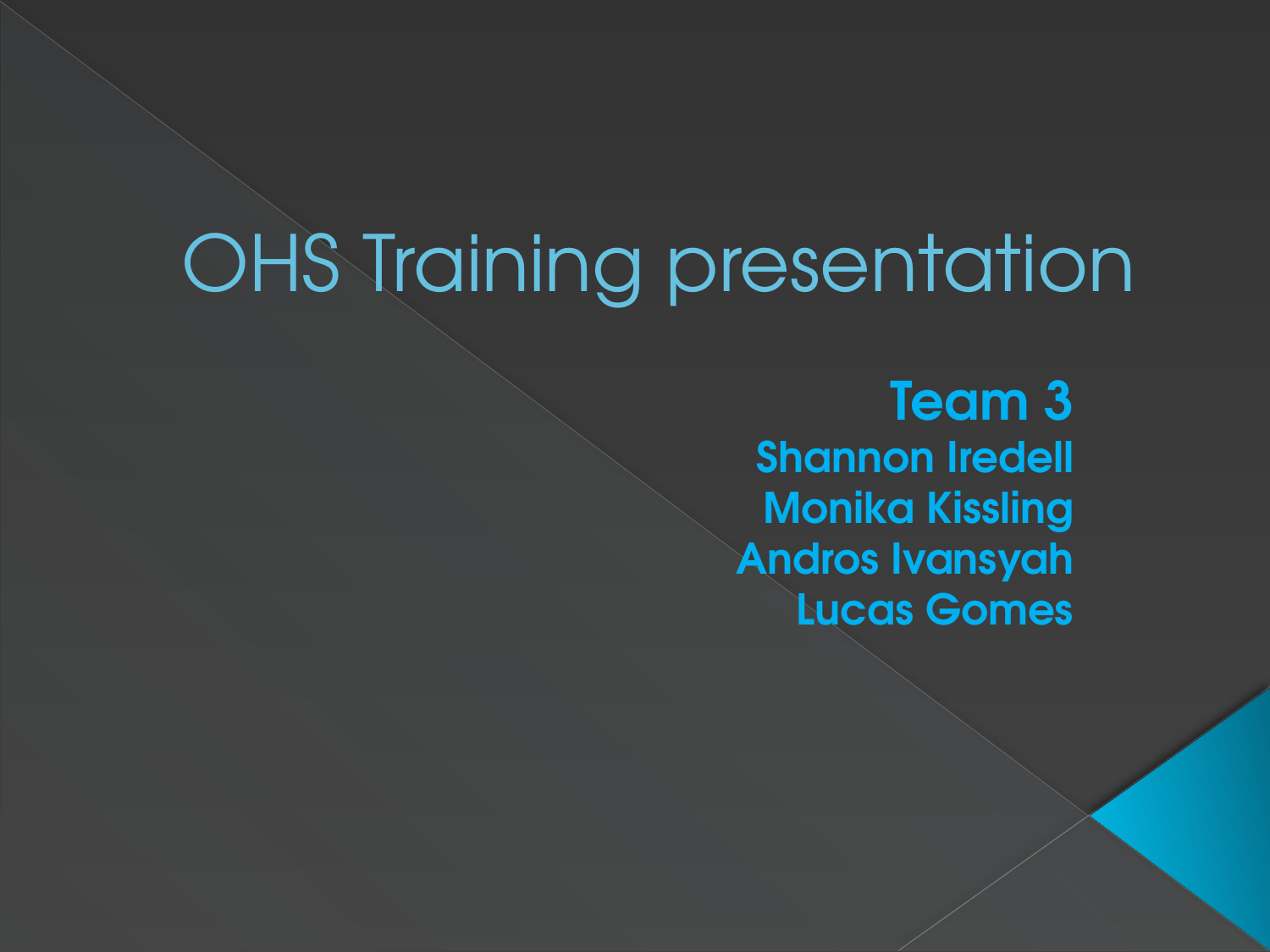

# OHS Training presentation

Team 3
Shannon Iredell
Monika Kissling
Andros Ivansyah
Lucas Gomes